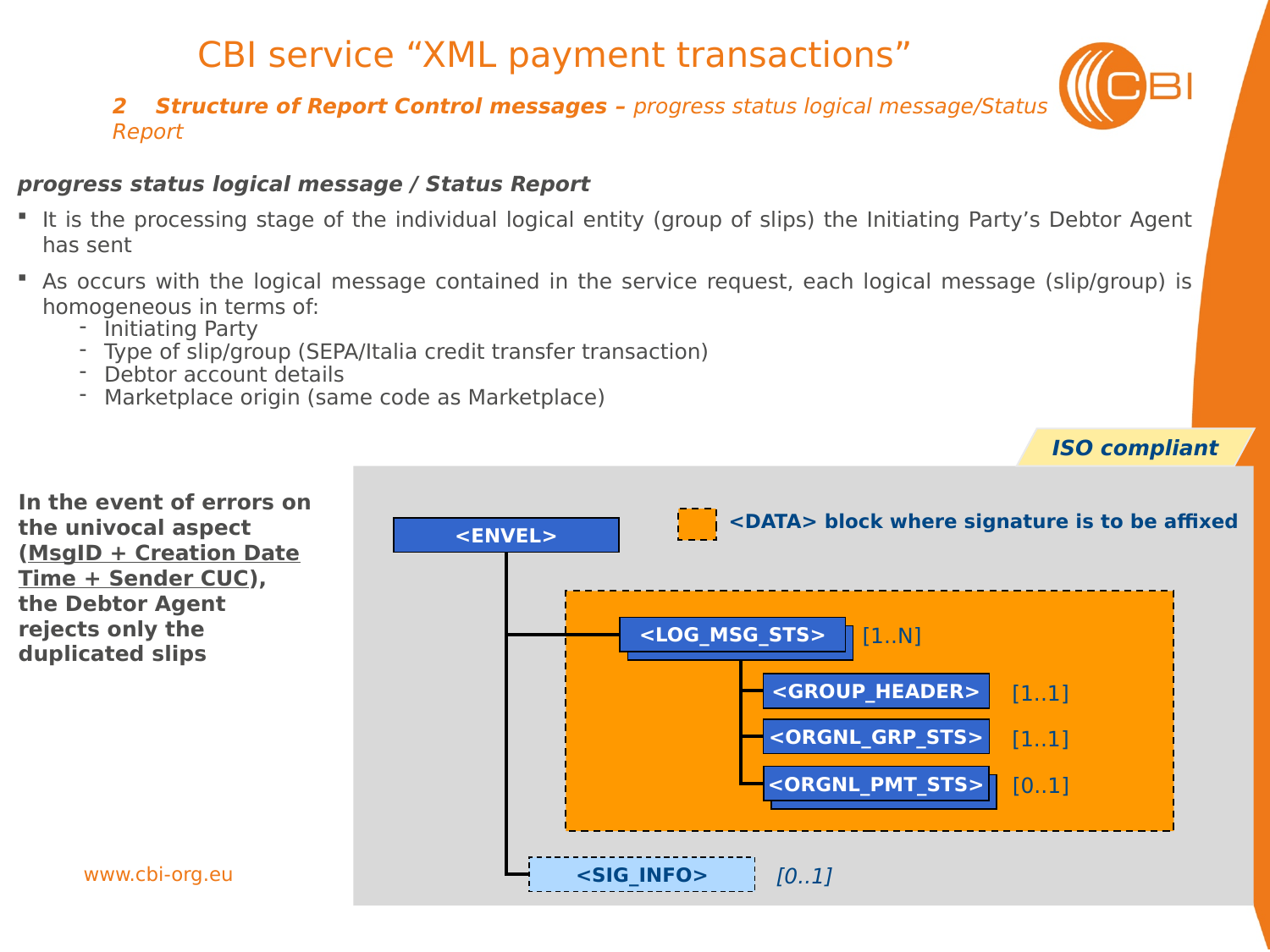

CBI service “XML payment transactions”
2	Structure of Report Control messages – progress status logical message/Status Report
progress status logical message / Status Report
It is the processing stage of the individual logical entity (group of slips) the Initiating Party’s Debtor Agent has sent
As occurs with the logical message contained in the service request, each logical message (slip/group) is homogeneous in terms of:
Initiating Party
Type of slip/group (SEPA/Italia credit transfer transaction)
Debtor account details
Marketplace origin (same code as Marketplace)
ISO compliant

In the event of errors on the univocal aspect (MsgID + Creation Date Time + Sender CUC), the Debtor Agent rejects only the duplicated slips
<DATA> block where signature is to be affixed

<ENVEL>

[1..N]
<LOG_MSG_STS>

<GROUP_HEADER>
[1..1]
<ORGNL_GRP_STS>
[1..1]
[0..1]
<ORGNL_PMT_STS>

[0..1]
<SIG_INFO>